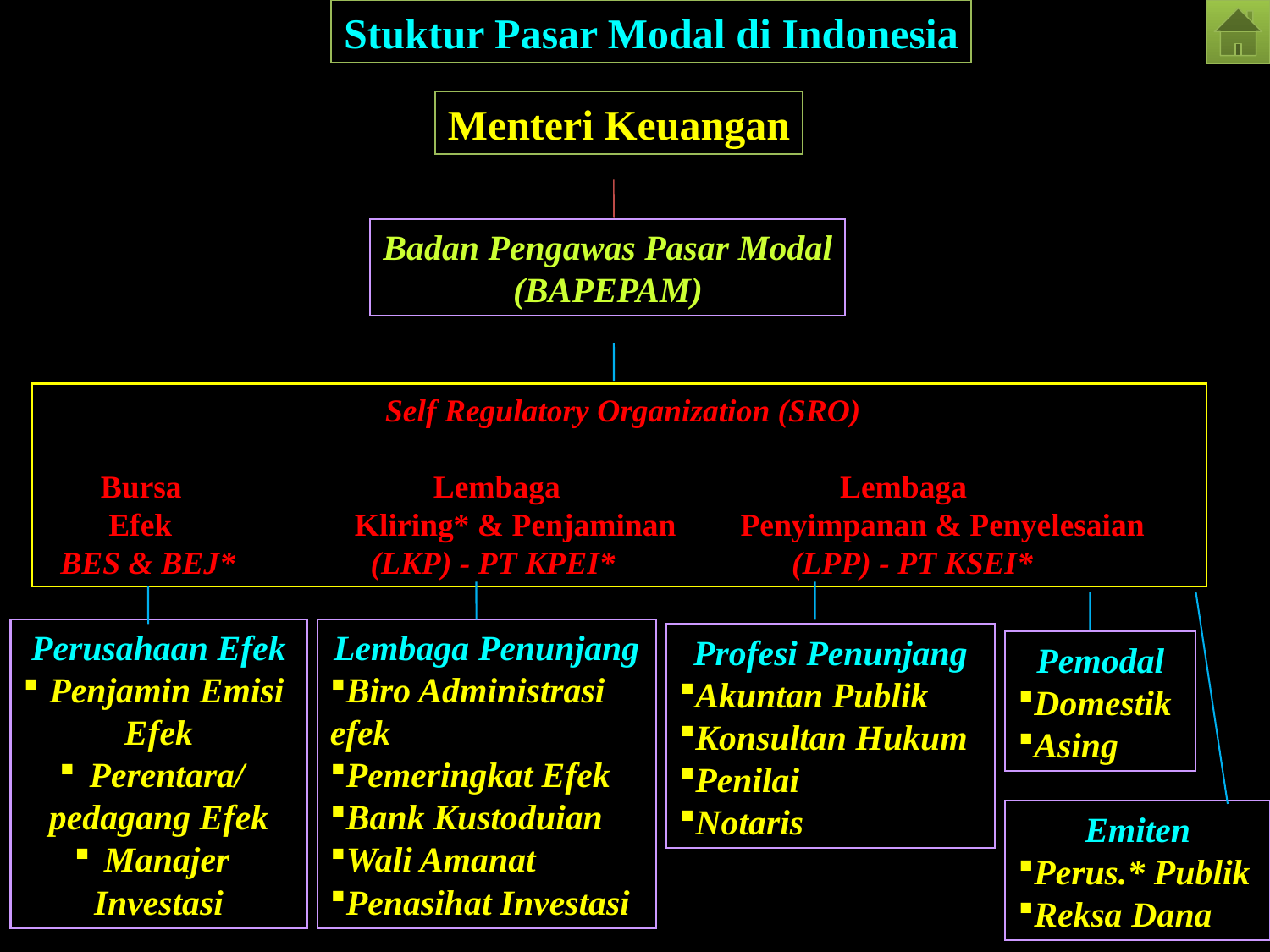

Stuktur Pasar Modal di Indonesia

Menteri Keuangan

Badan Pengawas Pasar Modal
(BAPEPAM)

 Self Regulatory Organization (SRO)

       Bursa 		 Lembaga	                    Lembaga
        Efek	       Kliring* & Penjaminan        Penyimpanan & Penyelesaian
  BES & BEJ*	         (LKP) - PT KPEI*	              (LPP) - PT KSEI*

Perusahaan Efek
Penjamin Emisi Efek
Perentara/pedagang Efek
Manajer Investasi
Lembaga Penunjang
Biro Administrasi efek
Pemeringkat Efek
Bank Kustoduian
Wali Amanat
Penasihat Investasi
Profesi Penunjang
Akuntan Publik
Konsultan Hukum
Penilai
Notaris
Pemodal
Domestik
Asing
Emiten
Perus.* Publik
Reksa Dana